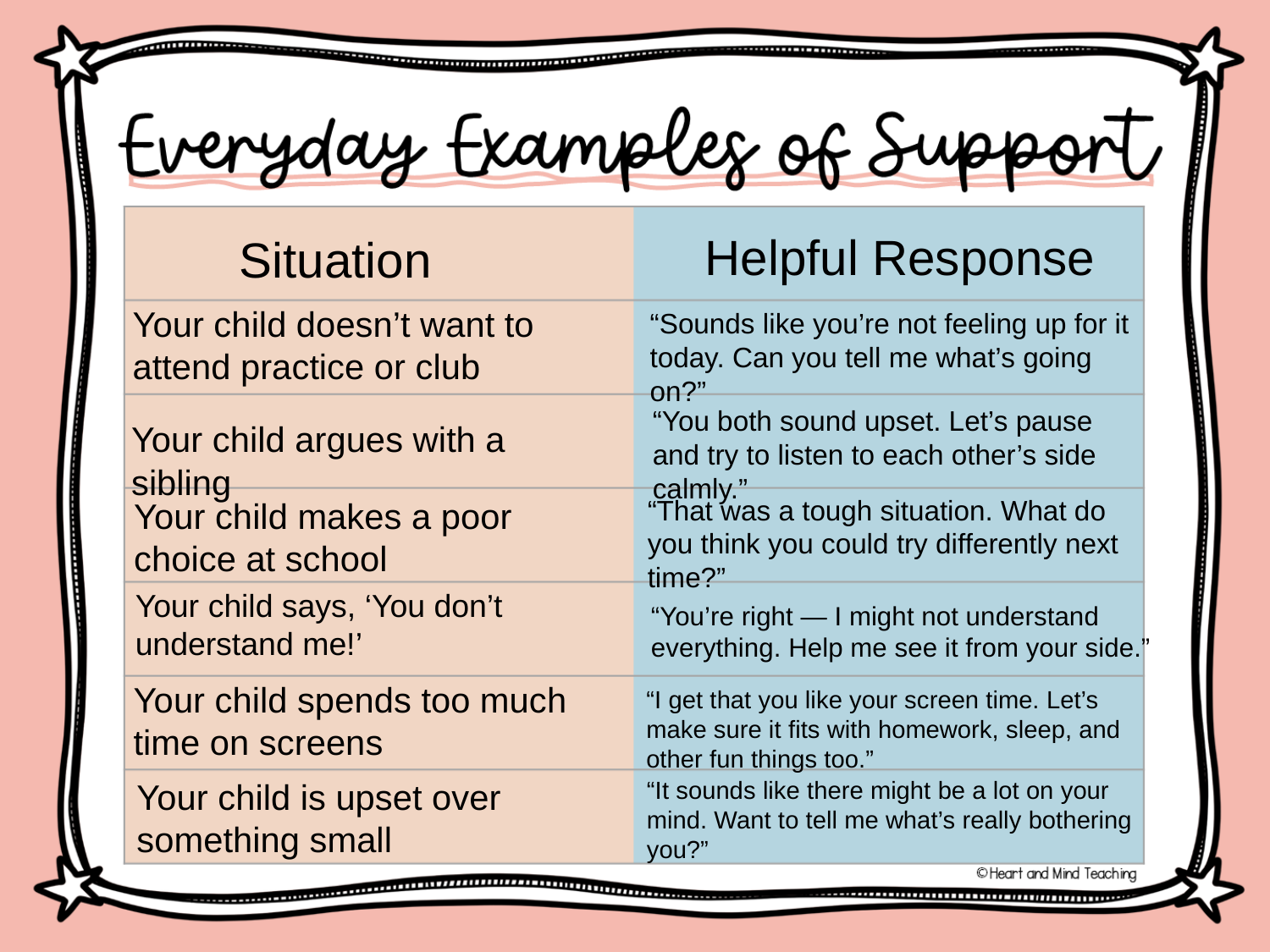

Helpful Response
Situation
Your child doesn’t want to attend practice or club
“Sounds like you’re not feeling up for it today. Can you tell me what’s going on?”
“You both sound upset. Let’s pause and try to listen to each other’s side calmly.”
Your child argues with a sibling
“That was a tough situation. What do you think you could try differently next time?”
Your child makes a poor choice at school
Your child says, ‘You don’t understand me!’
“You’re right — I might not understand everything. Help me see it from your side.”
Your child spends too much time on screens
“I get that you like your screen time. Let’s make sure it fits with homework, sleep, and other fun things too.”
“It sounds like there might be a lot on your mind. Want to tell me what’s really bothering you?”
Your child is upset over something small